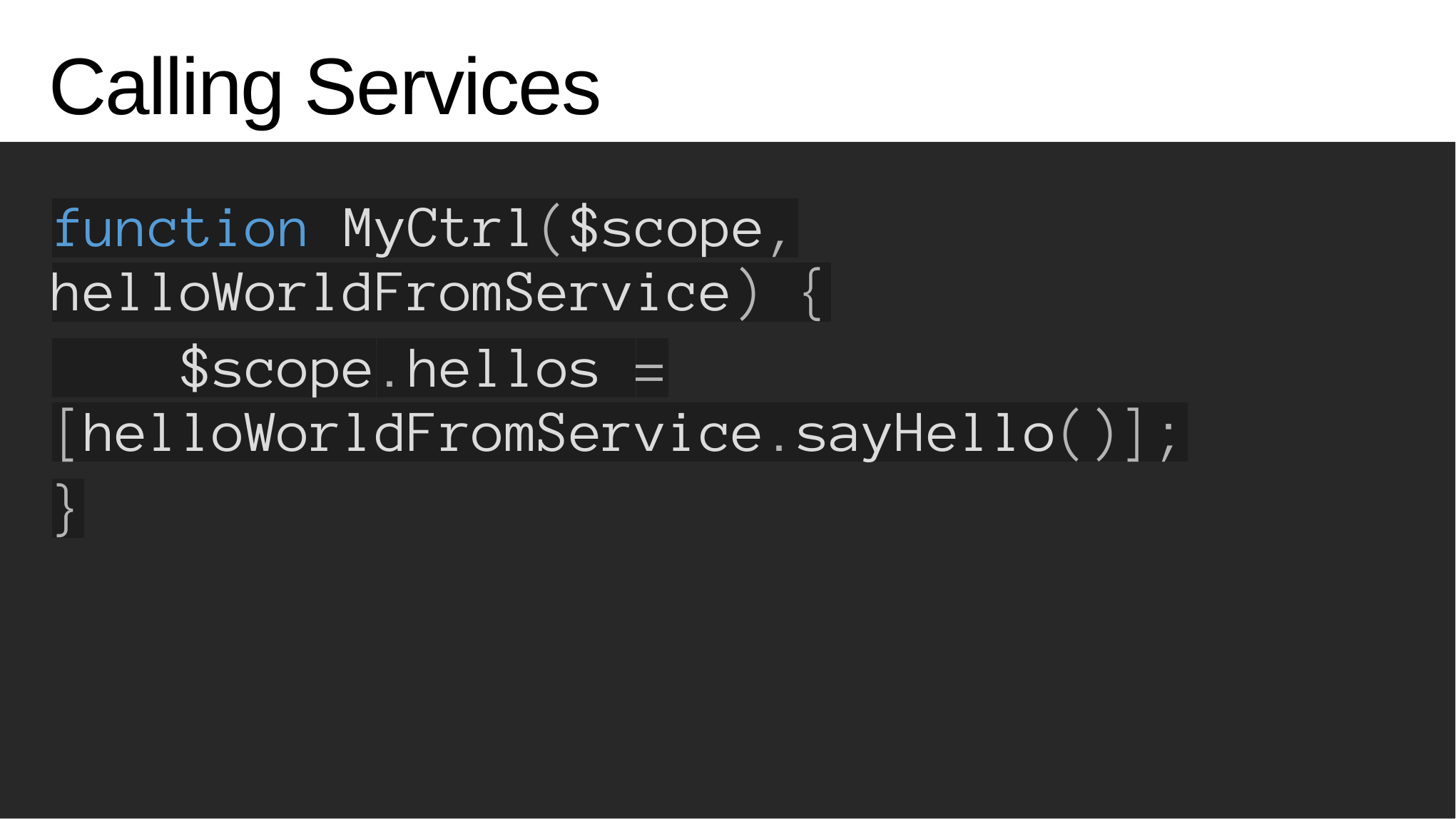

# Calling Services

function MyCtrl($scope, helloWorldFromService) {
    $scope.hellos = [helloWorldFromService.sayHello()];
}